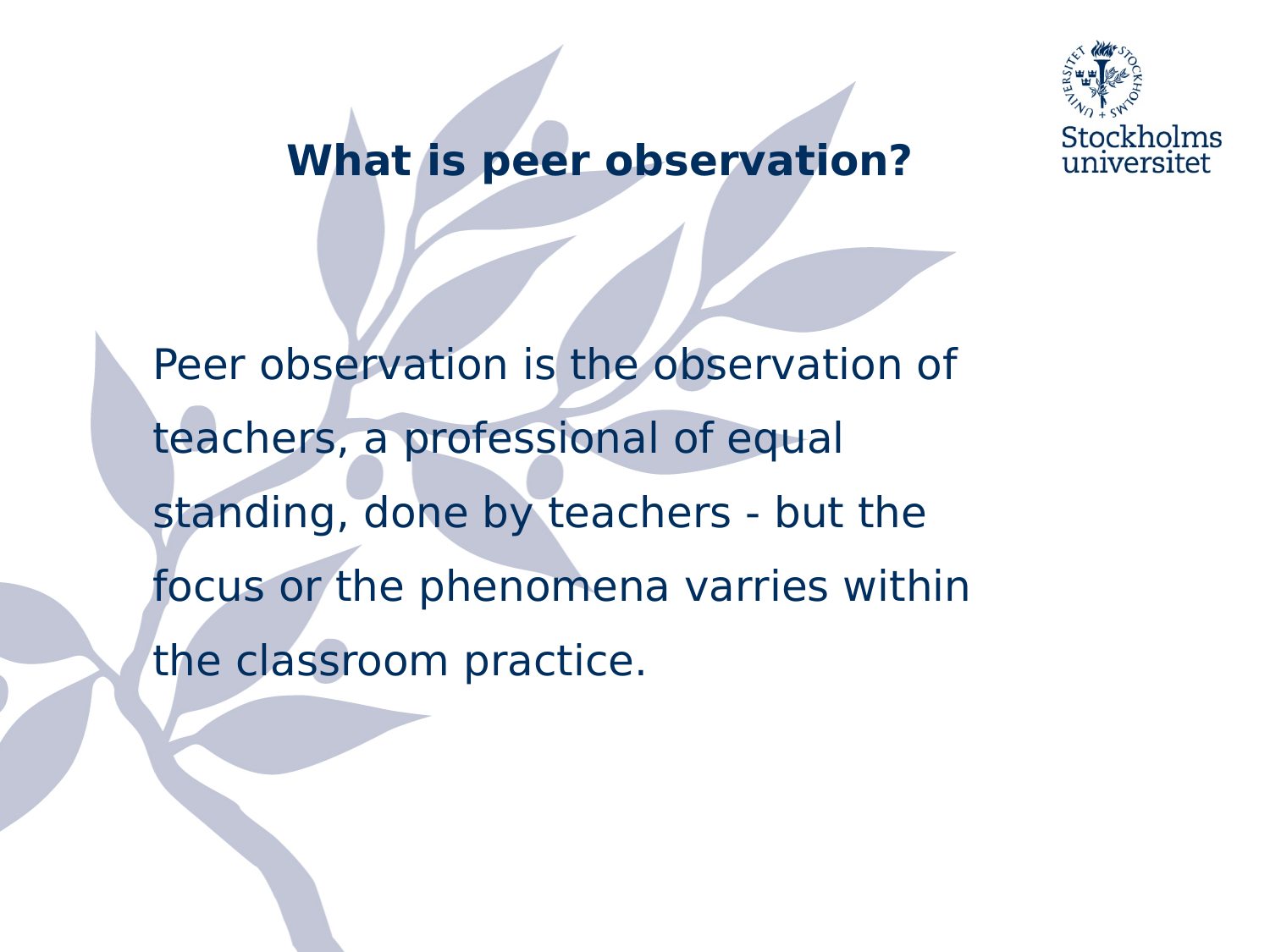

# What is peer observation?
Peer observation is the observation of teachers, a professional of equal standing, done by teachers - but the focus or the phenomena varries within the classroom practice.